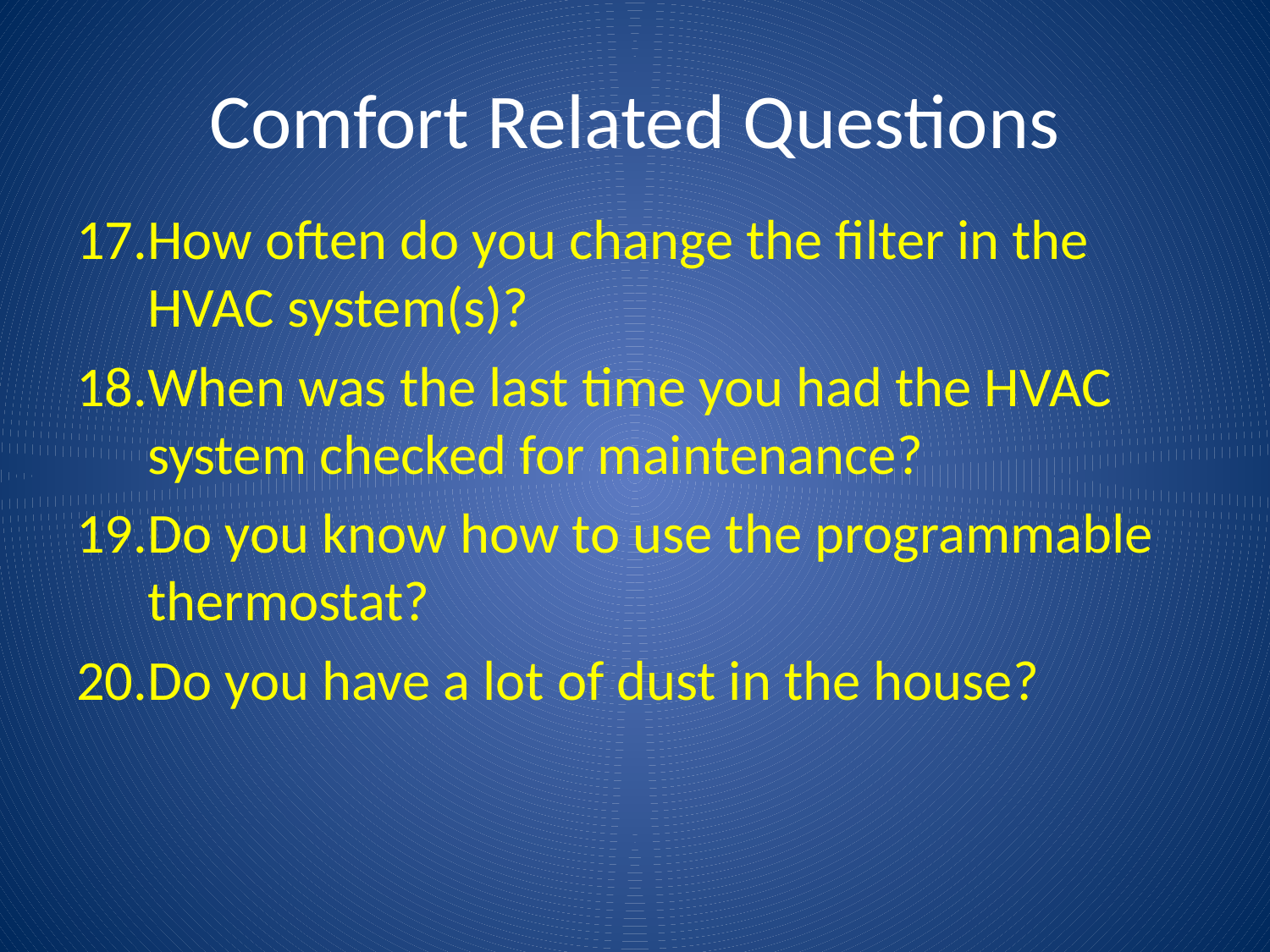

# Comfort Related Questions
How often do you change the filter in the HVAC system(s)?
When was the last time you had the HVAC system checked for maintenance?
Do you know how to use the programmable thermostat?
Do you have a lot of dust in the house?